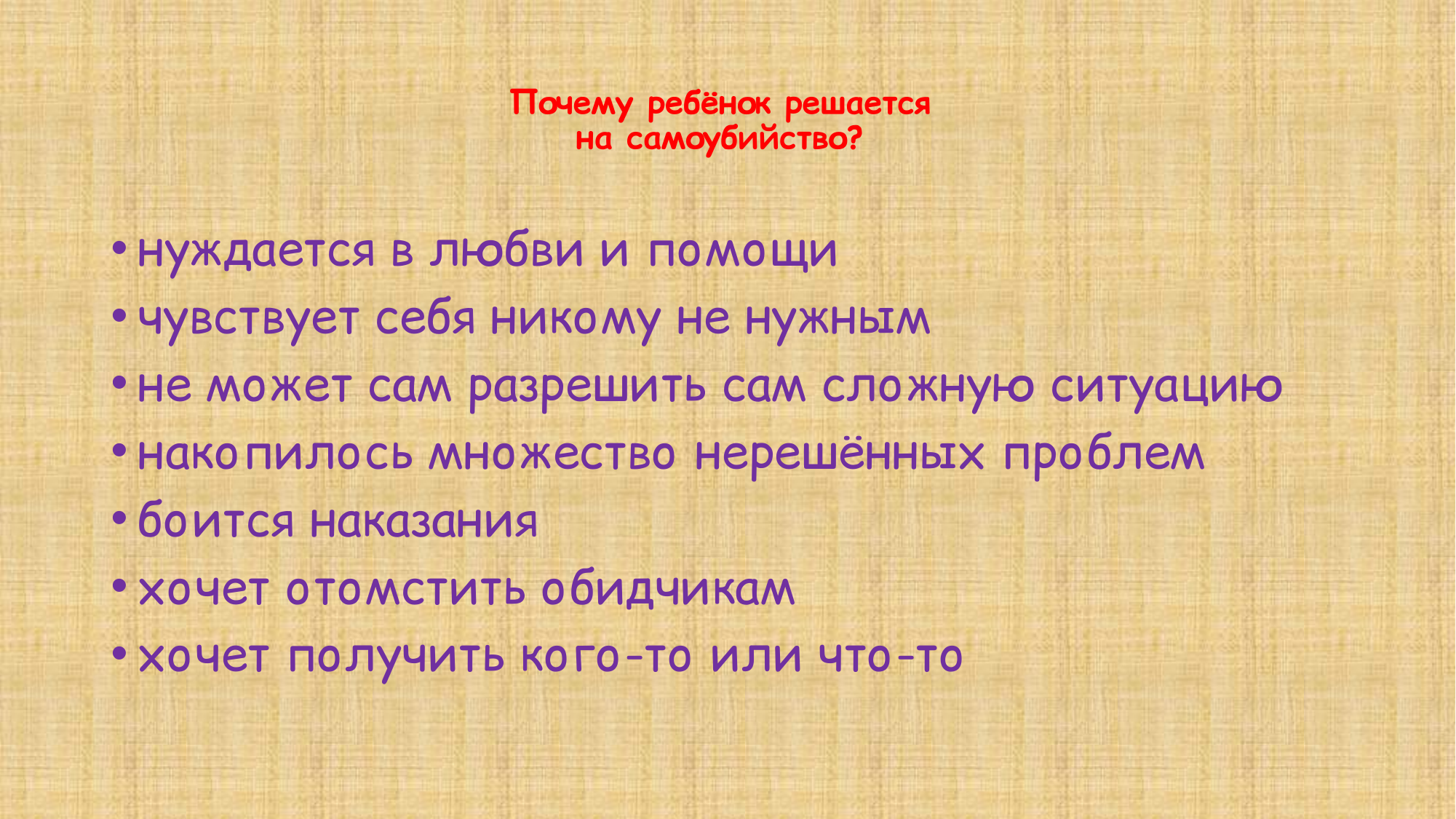

# Почему ребёнок решается на самоубийство?
нуждается в любви и помощи
чувствует себя никому не нужным
не может сам разрешить сам сложную ситуацию
накопилось множество нерешённых проблем
боится наказания
хочет отомстить обидчикам
хочет получить кого-то или что-то